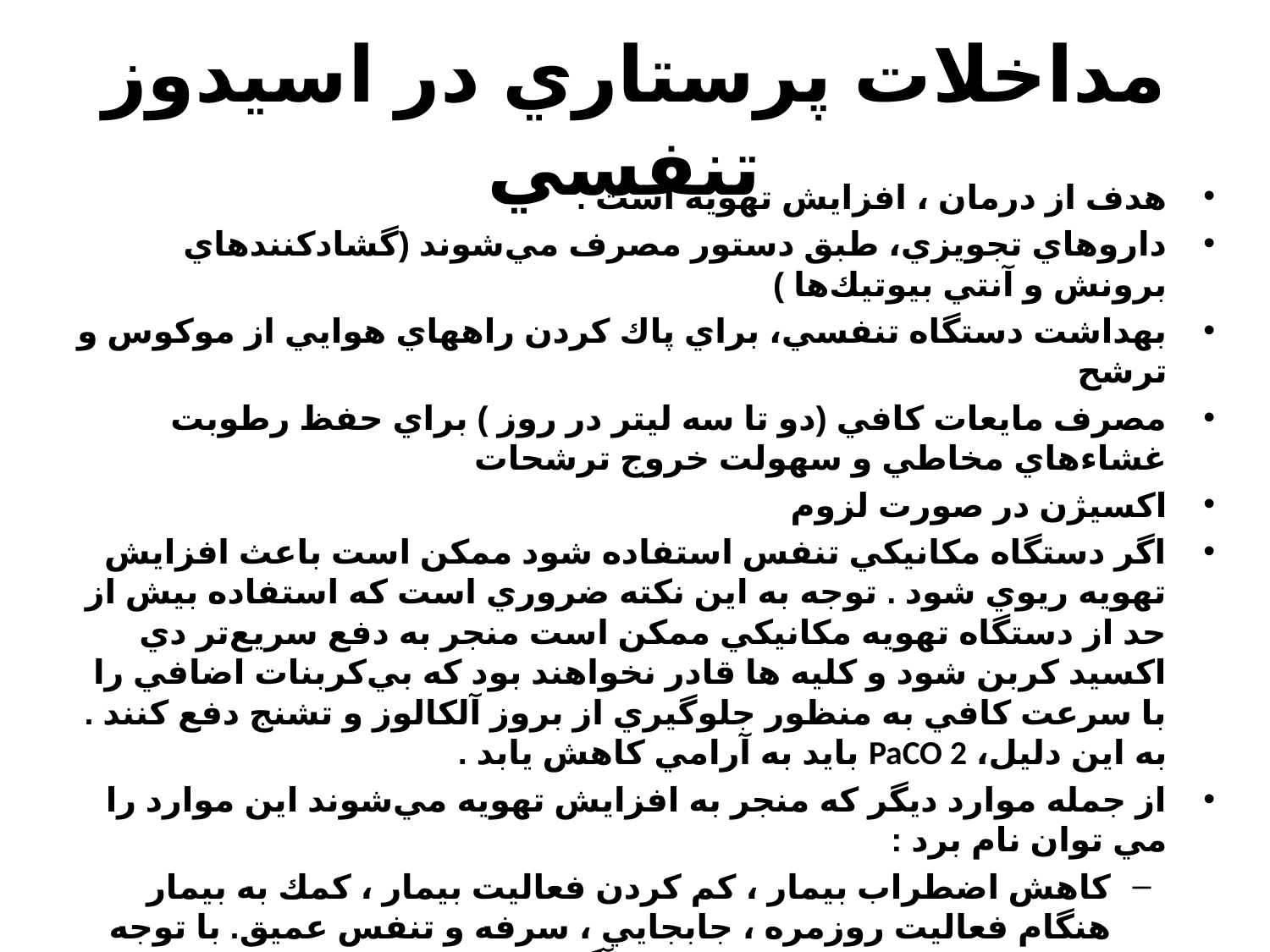

# مداخلات پرستاري در اسيدوز تنفسي
هدف از درمان ، افزايش تهويه است .
داروهاي تجويزي، طبق دستور مصرف مي‌شوند (گشادكنندهاي برونش و آنتي بيوتيك‌ها )
بهداشت دستگاه تنفسي، براي پاك كردن راههاي هوايي از موكوس و ترشح
مصرف مايعات كافي (دو تا سه ليتر در روز ) براي حفظ رطوبت غشاء‌هاي مخاطي و سهولت خروج ترشحات
اكسيژن در صورت لزوم
اگر دستگاه مكانيكي تنفس استفاده شود ممكن است باعث افزايش تهويه ريوي شود . توجه به اين نكته ضروري است كه استفاده بيش از حد از دستگاه تهويه مكانيكي ممكن است منجر به دفع سريع‌تر دي اكسيد كربن شود و كليه ها قادر نخواهند بود كه بي‌كربنات اضافي را با سرعت كافي به منظور جلوگيري از بروز آلكالوز و تشنج دفع كنند . به اين دليل، PaCO 2 بايد به آرامي كاهش يابد .
از جمله موارد ديگر كه منجر به افزايش تهويه مي‌شوند اين موارد را مي توان نام برد :
كاهش اضطراب بيمار ، كم كردن فعاليت بيمار ، كمك به بيمار هنگام فعاليت روزمره ، جابجايي ، سرفه و تنفس عميق. با توجه به سطح هوشياري بيمار ، دادن آگاهي در مورد زمان ، مكان شخص همچنين حمايت حسي نيز كمك كننده است . وسايل ضروري اورژانسي هم بايد آماده نگه داشته شوند.